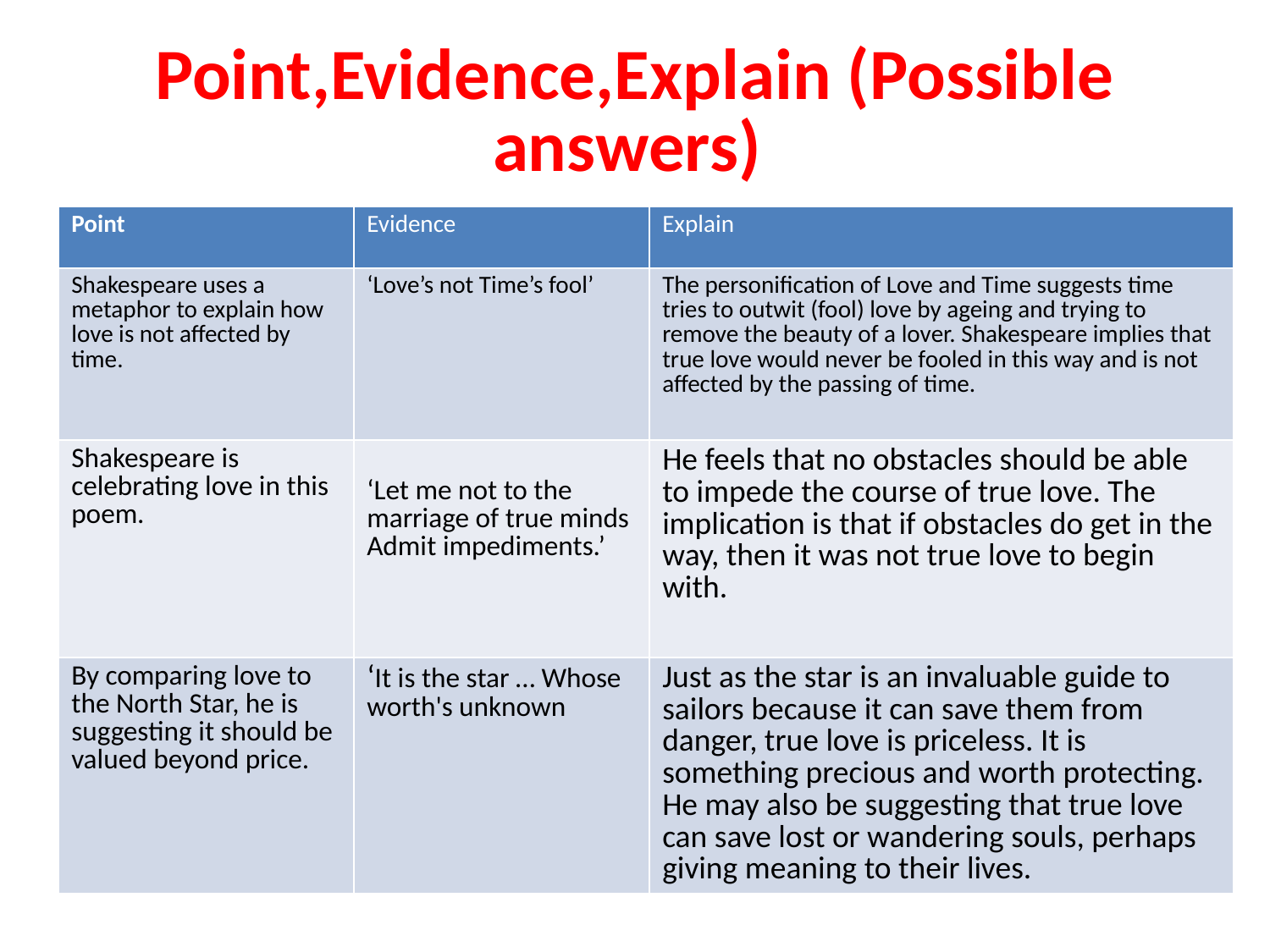

# Point,Evidence,Explain (Possible answers)
| Point | Evidence | Explain |
| --- | --- | --- |
| Shakespeare uses a metaphor to explain how love is not affected by time. | ‘Love’s not Time’s fool’ | The personification of Love and Time suggests time tries to outwit (fool) love by ageing and trying to remove the beauty of a lover. Shakespeare implies that true love would never be fooled in this way and is not affected by the passing of time. |
| Shakespeare is celebrating love in this poem. | ‘Let me not to the marriage of true minds Admit impediments.’ | He feels that no obstacles should be able to impede the course of true love. The implication is that if obstacles do get in the way, then it was not true love to begin with. |
| By comparing love to the North Star, he is suggesting it should be valued beyond price. | ‘It is the star … Whose worth's unknown | Just as the star is an invaluable guide to sailors because it can save them from danger, true love is priceless. It is something precious and worth protecting. He may also be suggesting that true love can save lost or wandering souls, perhaps giving meaning to their lives. |